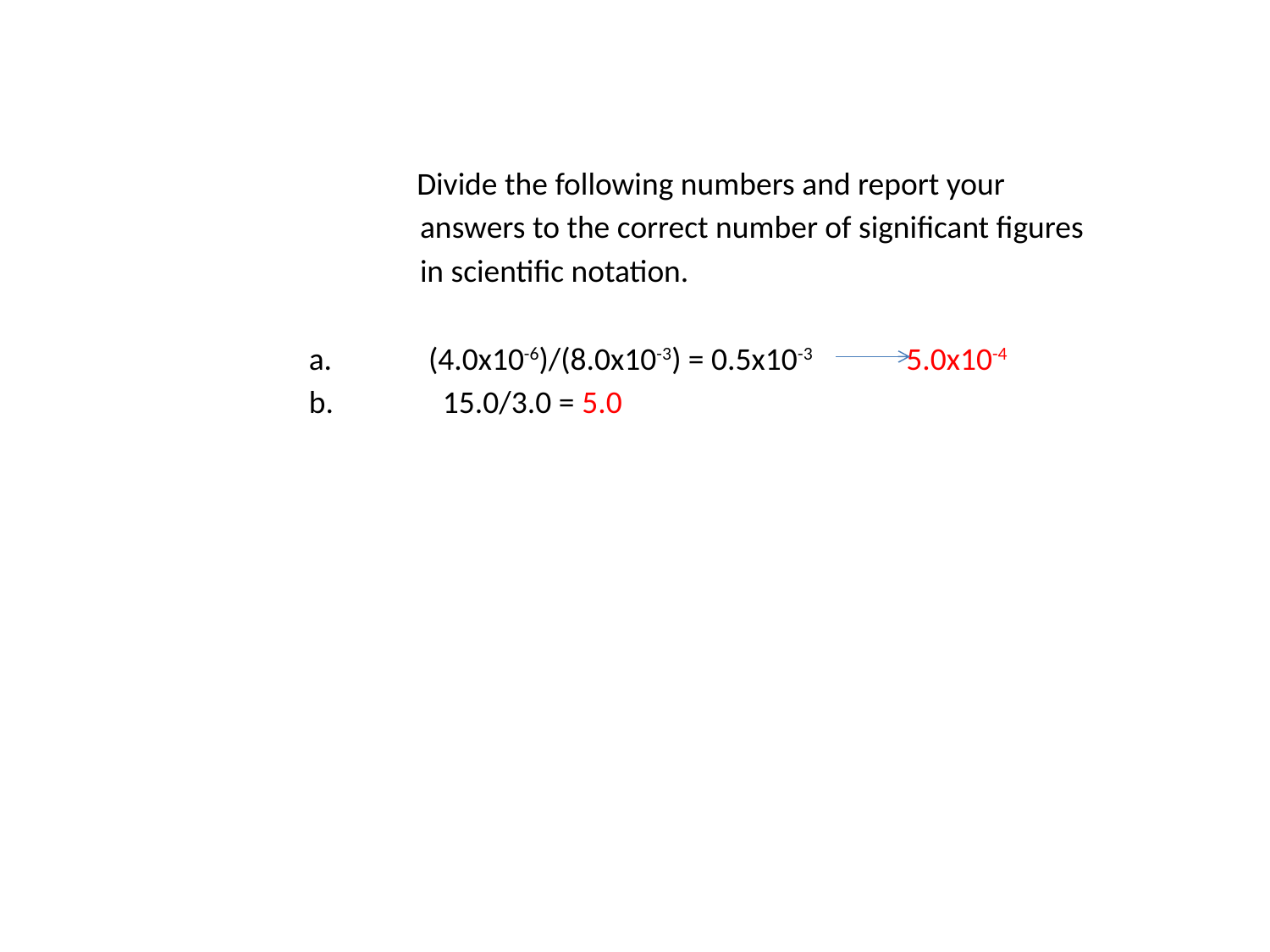

Divide the following numbers and report your answers to the correct number of significant figures in scientific notation.

          (4.0x10-6)/(8.0x10-3) = 0.5x10-3             5.0x10-4
            15.0/3.0 = 5.0